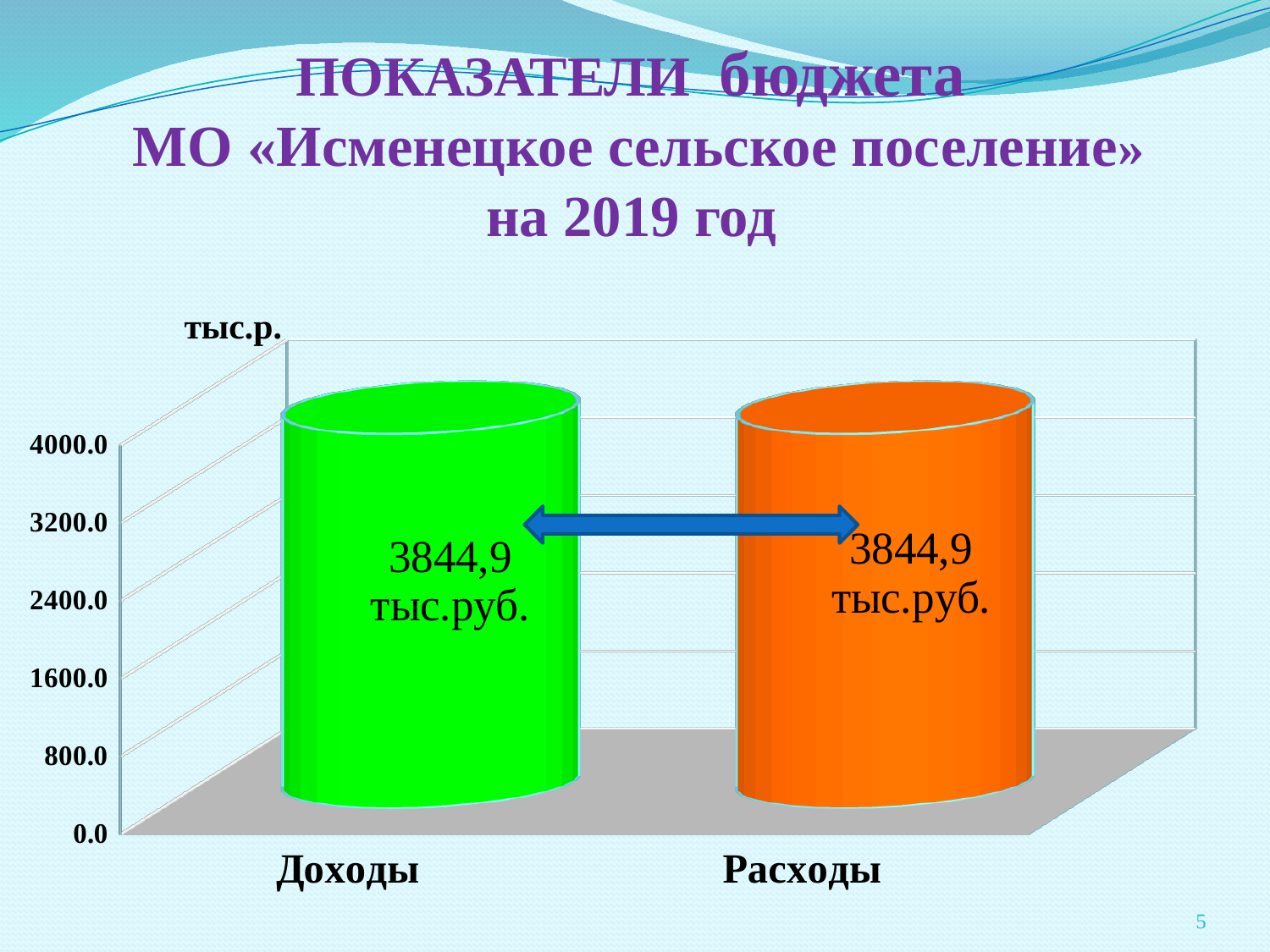

# ПОКАЗАТЕЛИ  бюджета МО «Исменецкое сельское поселение» на 2019 год

[unsupported chart]

тыс.р.

5